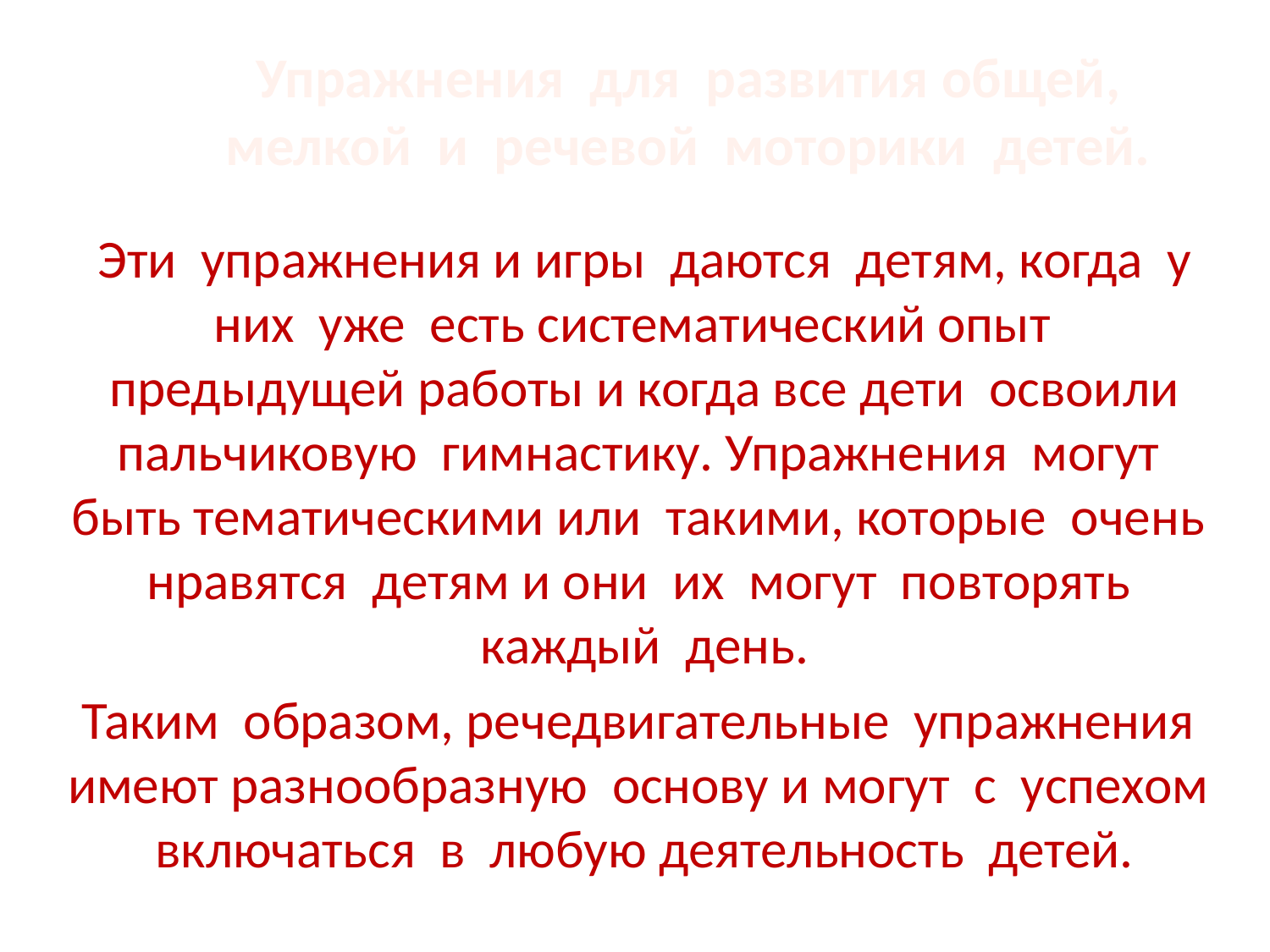

# Упражнения  для  развития общей, мелкой  и  речевой  моторики  детей.
Эти  упражнения и игры  даются  детям, когда  у них  уже  есть систематический опыт   предыдущей работы и когда все дети  освоили пальчиковую  гимнастику. Упражнения  могут  быть тематическими или  такими, которые  очень  нравятся  детям и они  их  могут  повторять  каждый  день.
Таким  образом, речедвигательные  упражнения  имеют разнообразную  основу и могут  с  успехом  включаться  в  любую деятельность  детей.